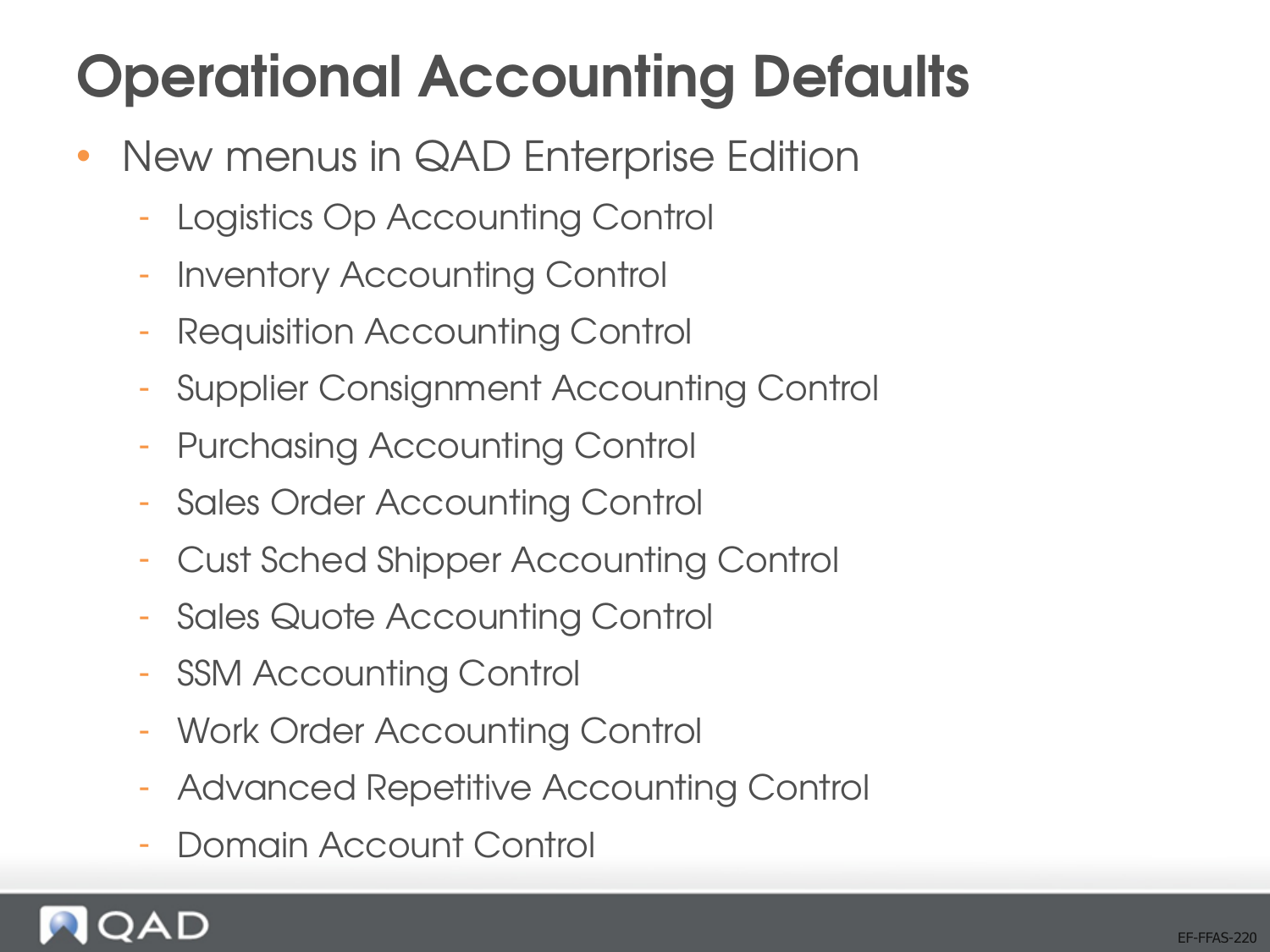

# Operational Accounting Defaults
New menus in QAD Enterprise Edition
Logistics Op Accounting Control
Inventory Accounting Control
Requisition Accounting Control
Supplier Consignment Accounting Control
Purchasing Accounting Control
Sales Order Accounting Control
Cust Sched Shipper Accounting Control
Sales Quote Accounting Control
SSM Accounting Control
Work Order Accounting Control
Advanced Repetitive Accounting Control
Domain Account Control

EF-FFAS-220